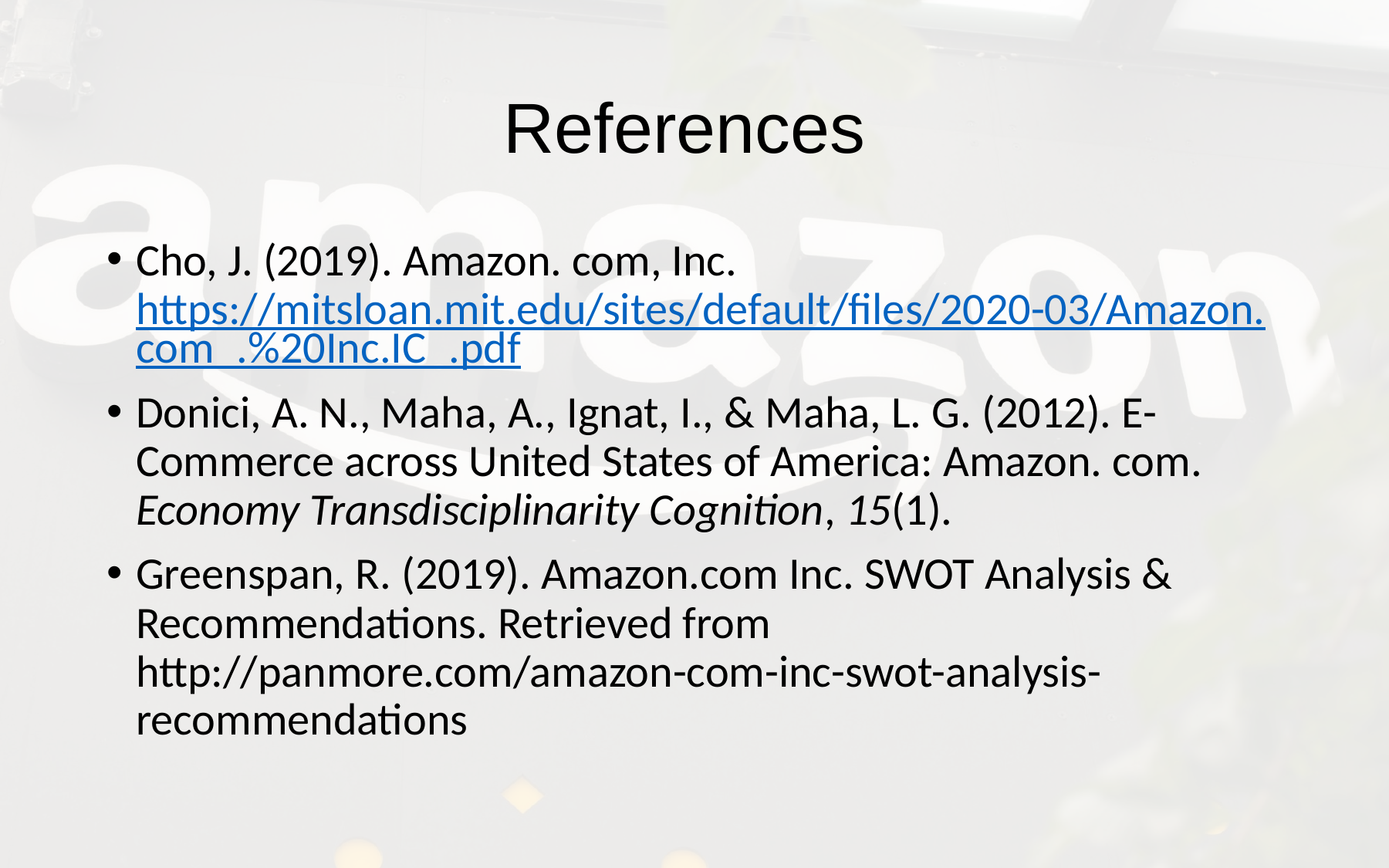

# References
Cho, J. (2019). Amazon. com, Inc. https://mitsloan.mit.edu/sites/default/files/2020-03/Amazon.com_.%20Inc.IC_.pdf
Donici, A. N., Maha, A., Ignat, I., & Maha, L. G. (2012). E-Commerce across United States of America: Amazon. com. Economy Transdisciplinarity Cognition, 15(1).
Greenspan, R. (2019). Amazon.com Inc. SWOT Analysis & Recommendations. Retrieved from http://panmore.com/amazon-com-inc-swot-analysis-recommendations